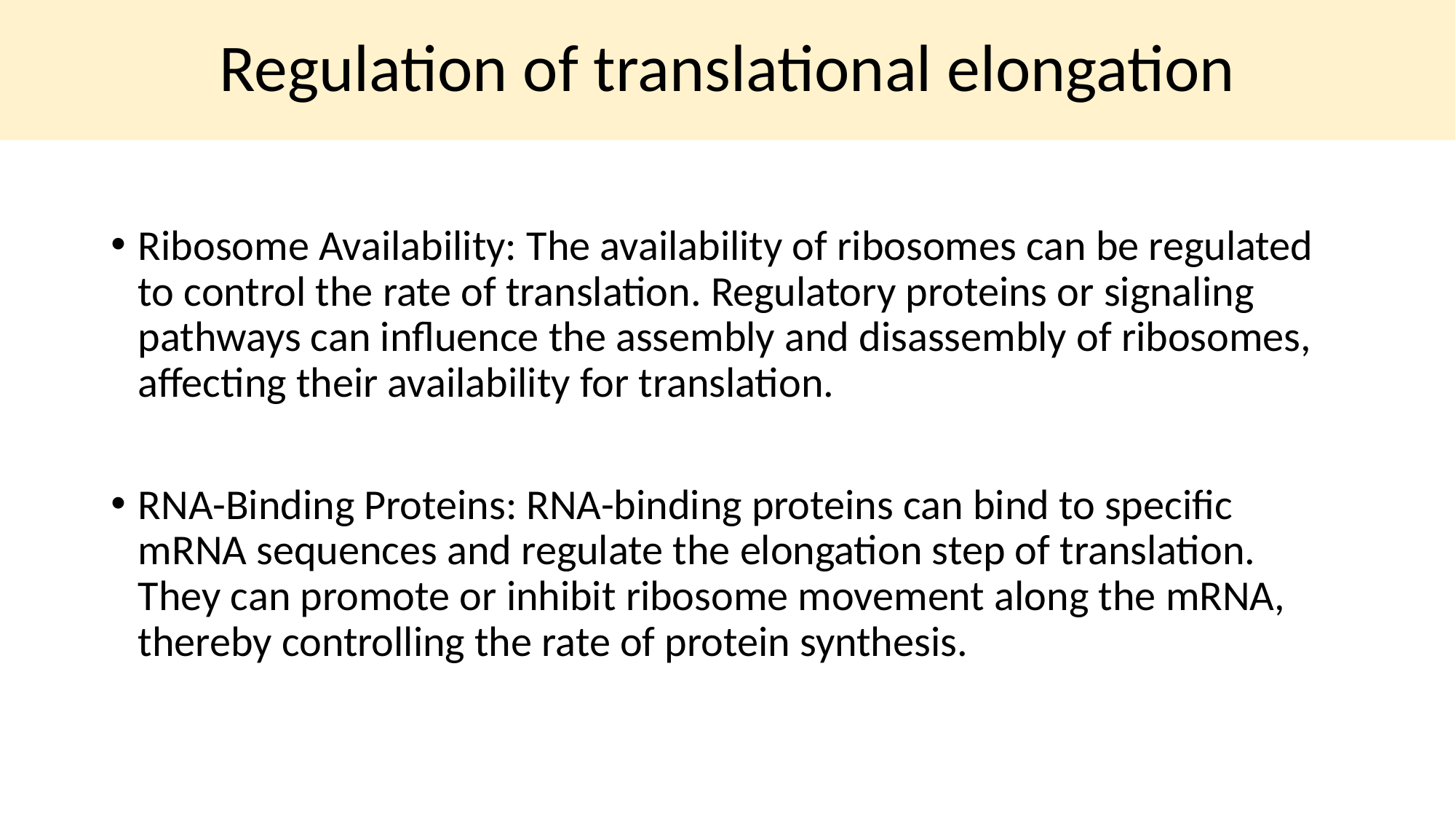

# Regulation of translational elongation
Ribosome Availability: The availability of ribosomes can be regulated to control the rate of translation. Regulatory proteins or signaling pathways can influence the assembly and disassembly of ribosomes, affecting their availability for translation.

RNA-Binding Proteins: RNA-binding proteins can bind to specific mRNA sequences and regulate the elongation step of translation. They can promote or inhibit ribosome movement along the mRNA, thereby controlling the rate of protein synthesis.